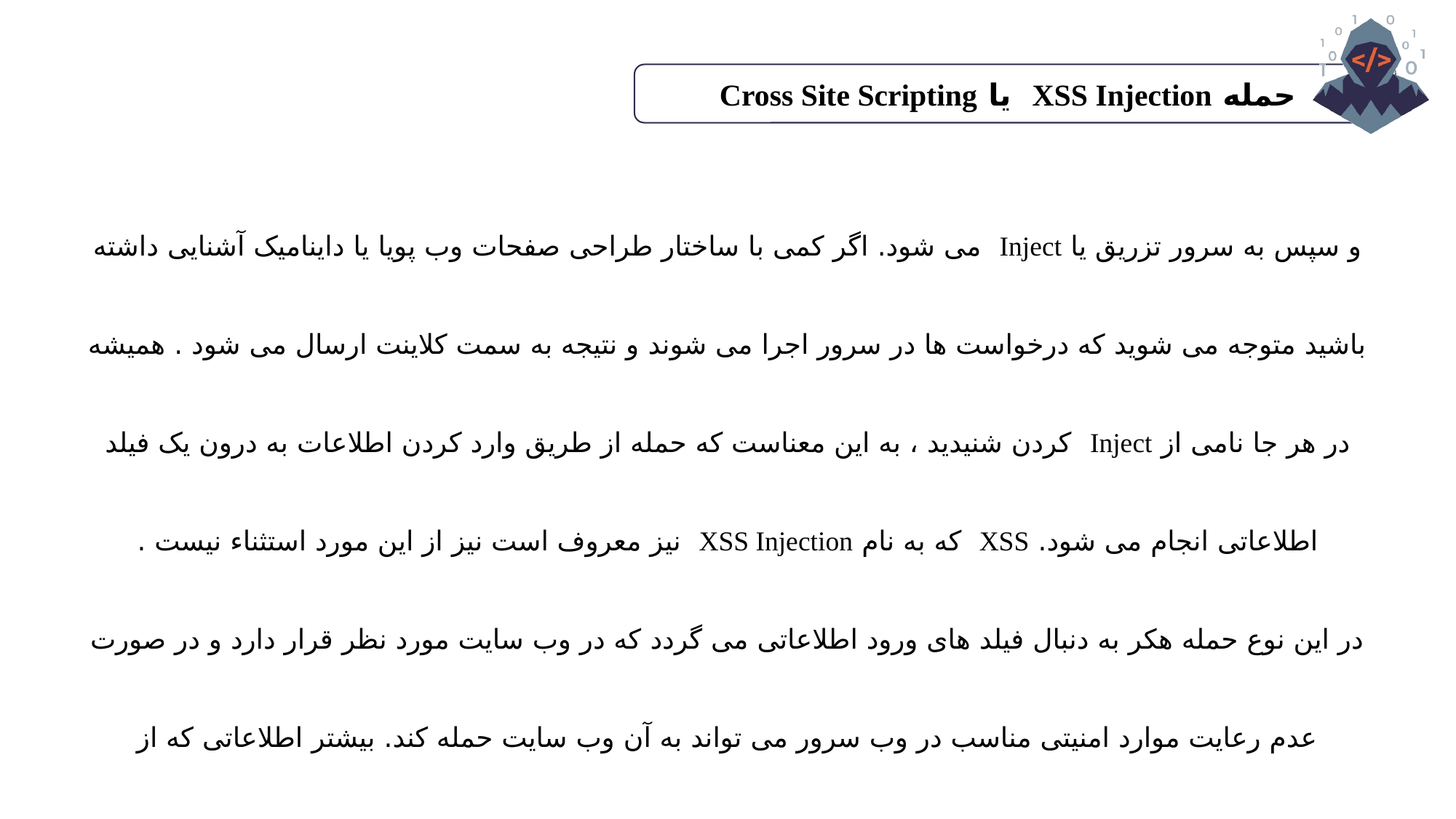

حمله XSS Injection  یا Cross Site Scripting
و سپس به سرور تزریق یا Inject  می شود. اگر کمی با ساختار طراحی صفحات وب پویا یا داینامیک آشنایی داشته باشید متوجه می شوید که درخواست ها در سرور اجرا می شوند و نتیجه به سمت کلاینت ارسال می شود . همیشه در هر جا نامی از Inject  کردن شنیدید ، به این معناست که حمله از طریق وارد کردن اطلاعات به درون یک فیلد اطلاعاتی انجام می شود. XSS  که به نام XSS Injection  نیز معروف است نیز از این مورد استثناء نیست .
در این نوع حمله هکر به دنبال فیلد های ورود اطلاعاتی می گردد که در وب سایت مورد نظر قرار دارد و در صورت عدم رعایت موارد امنیتی مناسب در وب سرور می تواند به آن وب سایت حمله کند. بیشتر اطلاعاتی که از طریقXSS  بدست می آید از طریق Cookie  هایی است که کلاینت بر روی مرورگر خود بر جای می گذارد.